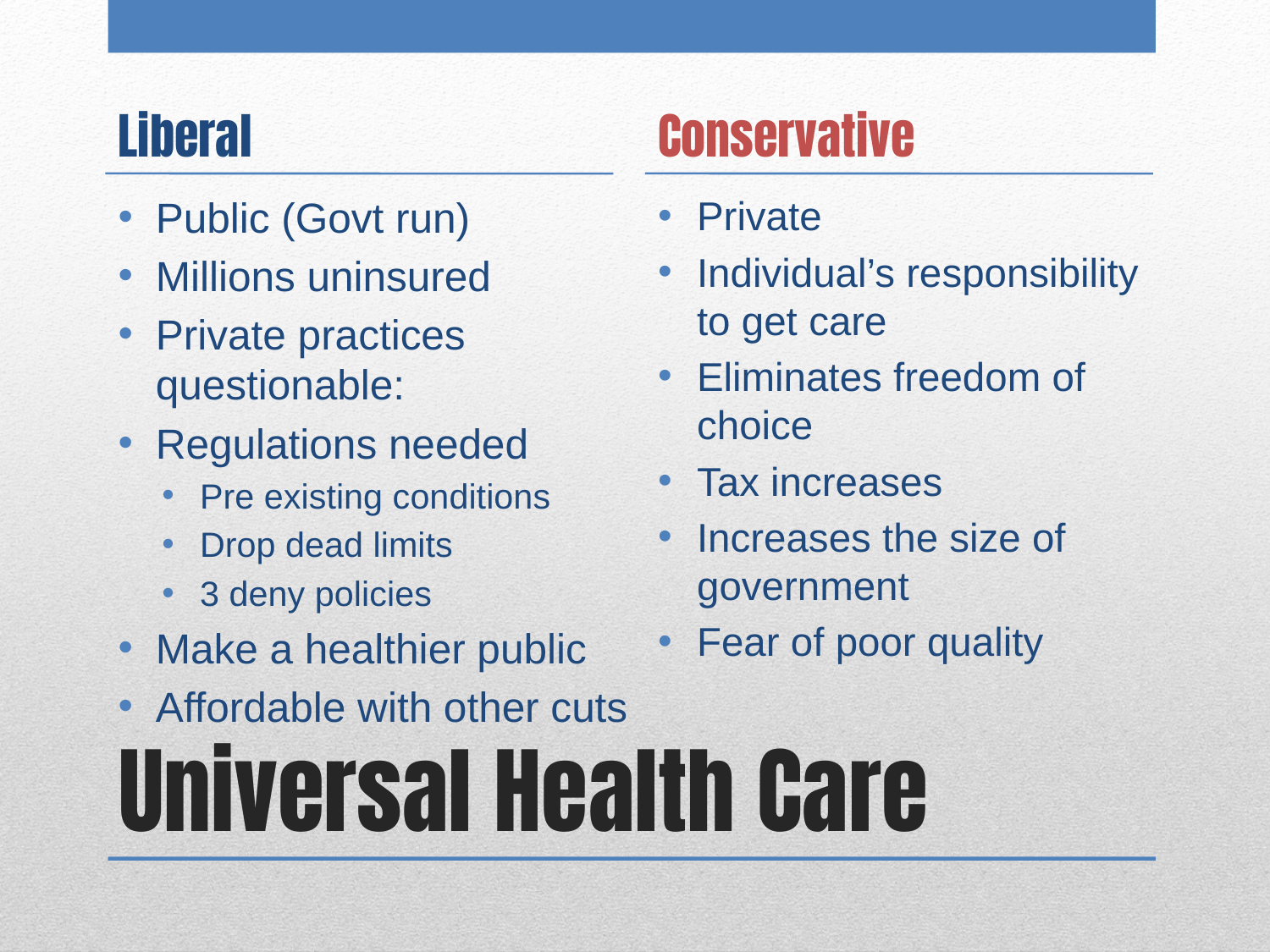

Liberal
Conservative
Public (Govt run)
Millions uninsured
Private practices questionable:
Regulations needed
Pre existing conditions
Drop dead limits
3 deny policies
Make a healthier public
Affordable with other cuts
Private
Individual’s responsibility to get care
Eliminates freedom of choice
Tax increases
Increases the size of government
Fear of poor quality
# Universal Health Care